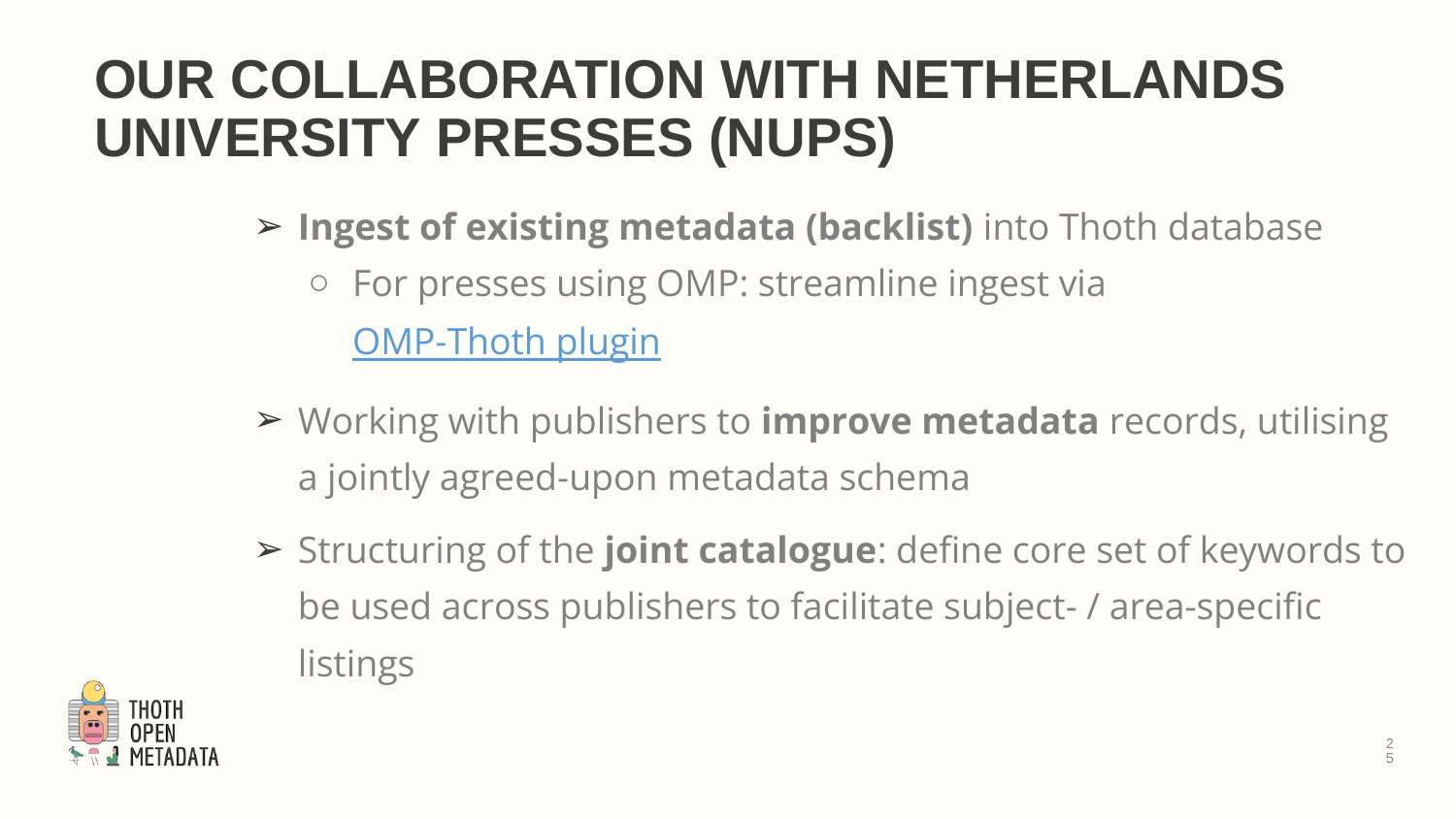

# OUR COLLABORATION WITH NETHERLANDS UNIVERSITY PRESSES (NUPS)
Ingest of existing metadata (backlist) into Thoth database
For presses using OMP: streamline ingest via OMP-Thoth plugin
Working with publishers to improve metadata records, utilising a jointly agreed-upon metadata schema
Structuring of the joint catalogue: define core set of keywords to be used across publishers to facilitate subject- / area-specific listings
25